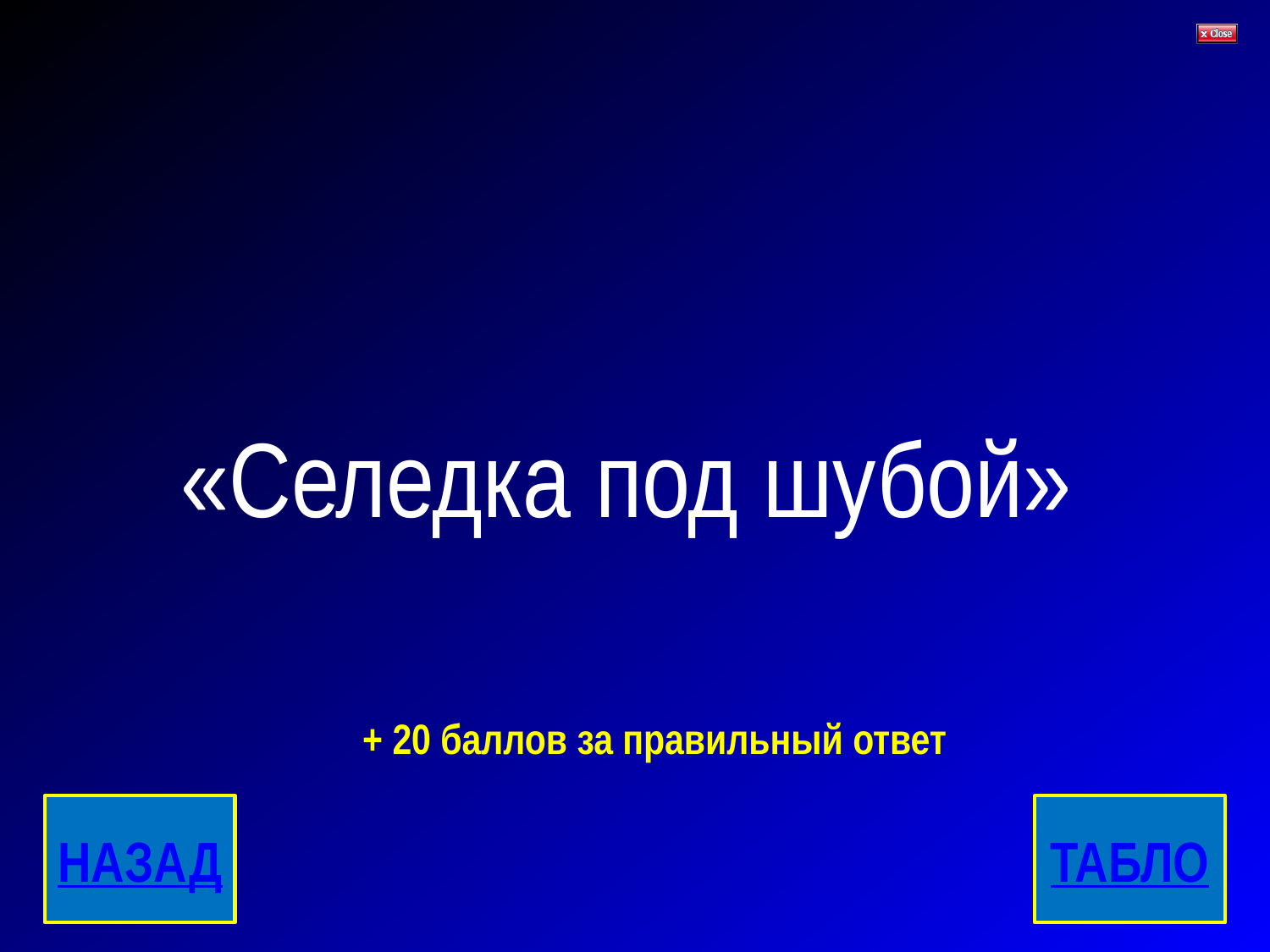

# «Селедка под шубой»
+ 20 баллов за правильный ответ
НАЗАД
ТАБЛО